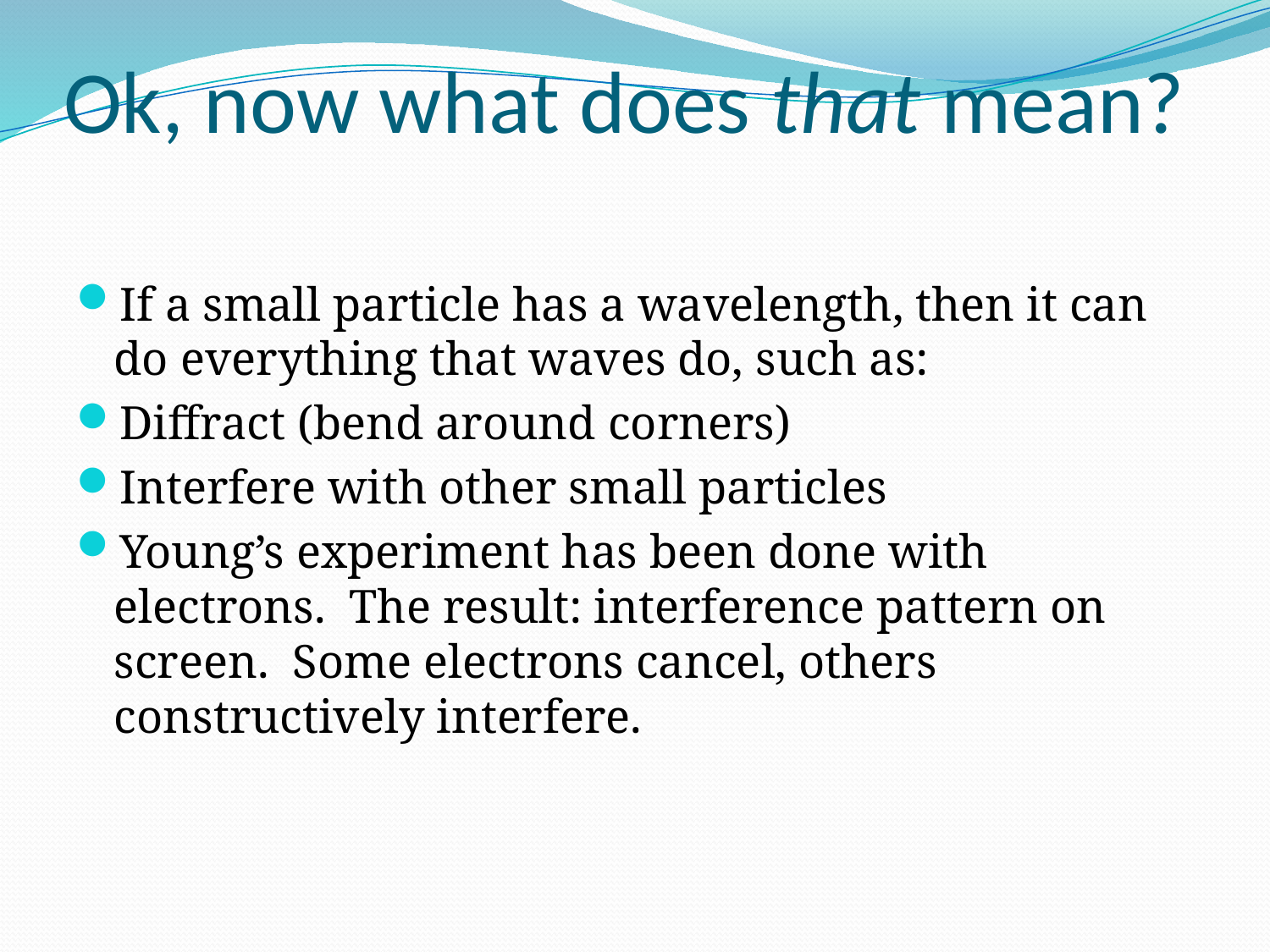

# Ok, now what does that mean?
If a small particle has a wavelength, then it can do everything that waves do, such as:
Diffract (bend around corners)
Interfere with other small particles
Young’s experiment has been done with electrons.  The result: interference pattern on screen.  Some electrons cancel, others constructively interfere.